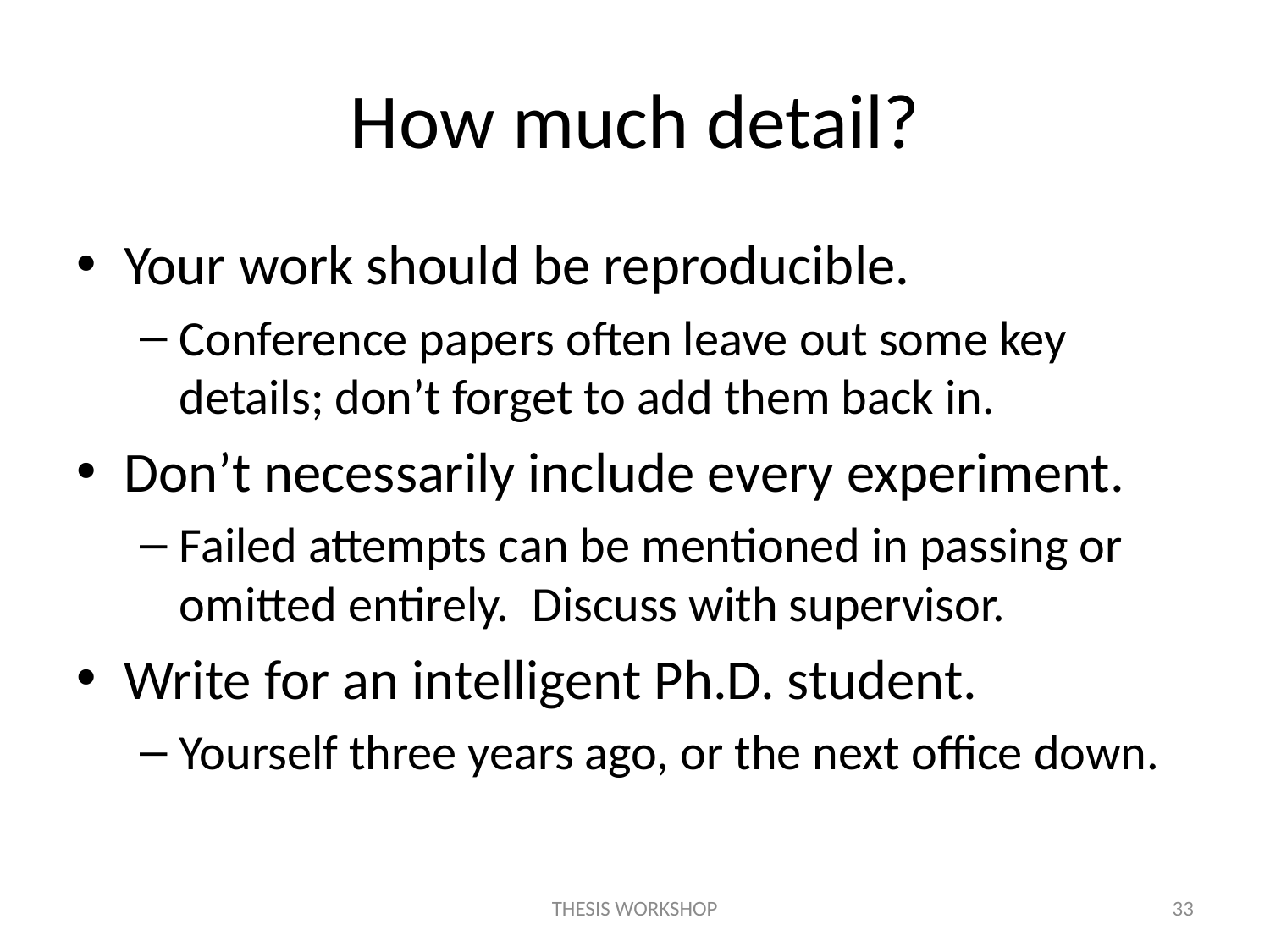

# How much detail?
Your work should be reproducible.
Conference papers often leave out some key details; don’t forget to add them back in.
Don’t necessarily include every experiment.
Failed attempts can be mentioned in passing or omitted entirely.  Discuss with supervisor.
Write for an intelligent Ph.D. student.
Yourself three years ago, or the next office down.
THESIS WORKSHOP
33